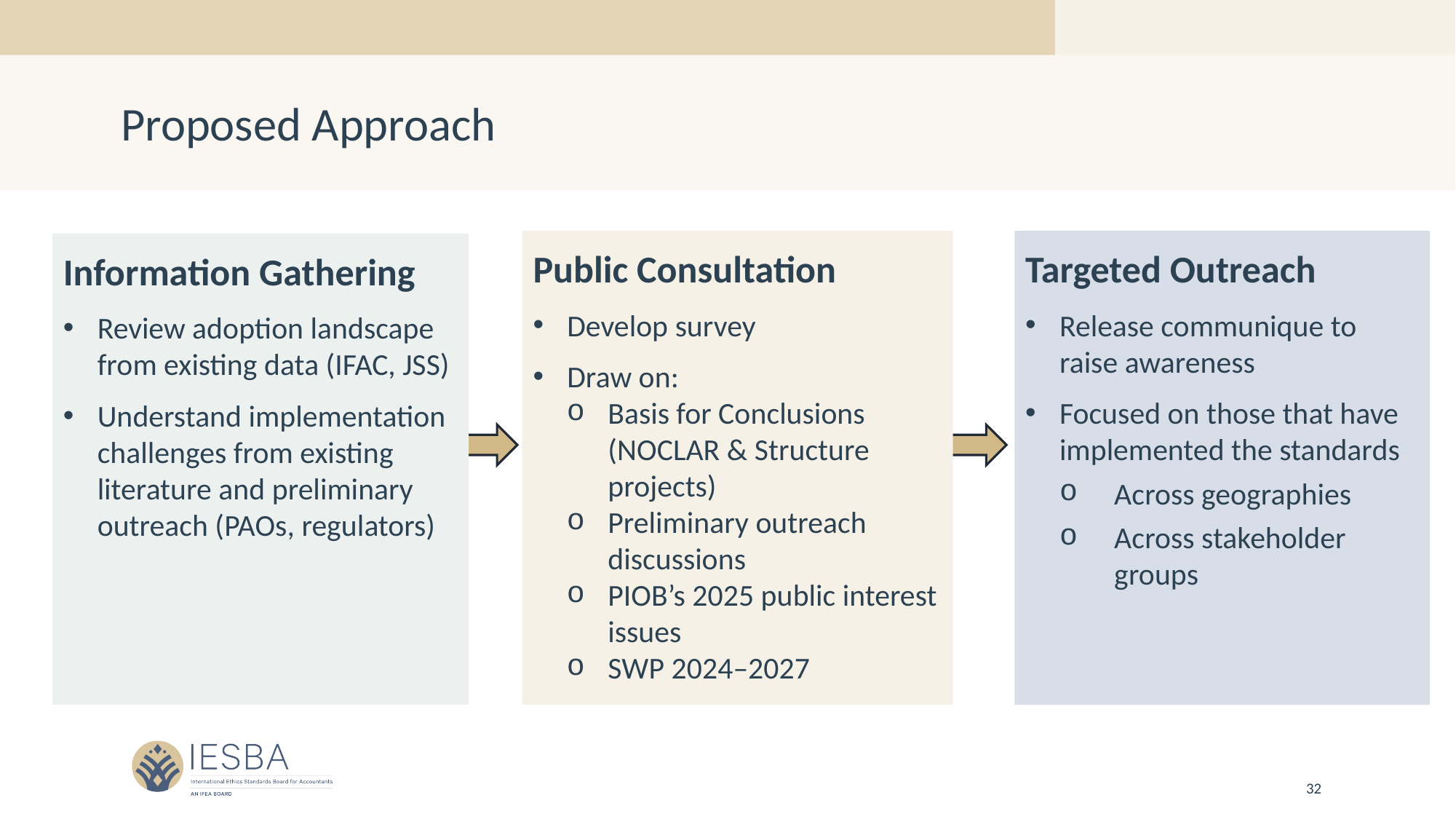

# Proposed Approach
Public Consultation
Develop survey
Draw on:
Basis for Conclusions (NOCLAR & Structure projects)
Preliminary outreach discussions
PIOB’s 2025 public interest issues
SWP 2024–2027
Targeted Outreach
Release communique to raise awareness
Focused on those that have implemented the standards
Across geographies
Across stakeholder groups
Information Gathering
Review adoption landscape from existing data (IFAC, JSS)
Understand implementation challenges from existing literature and preliminary outreach (PAOs, regulators)

32